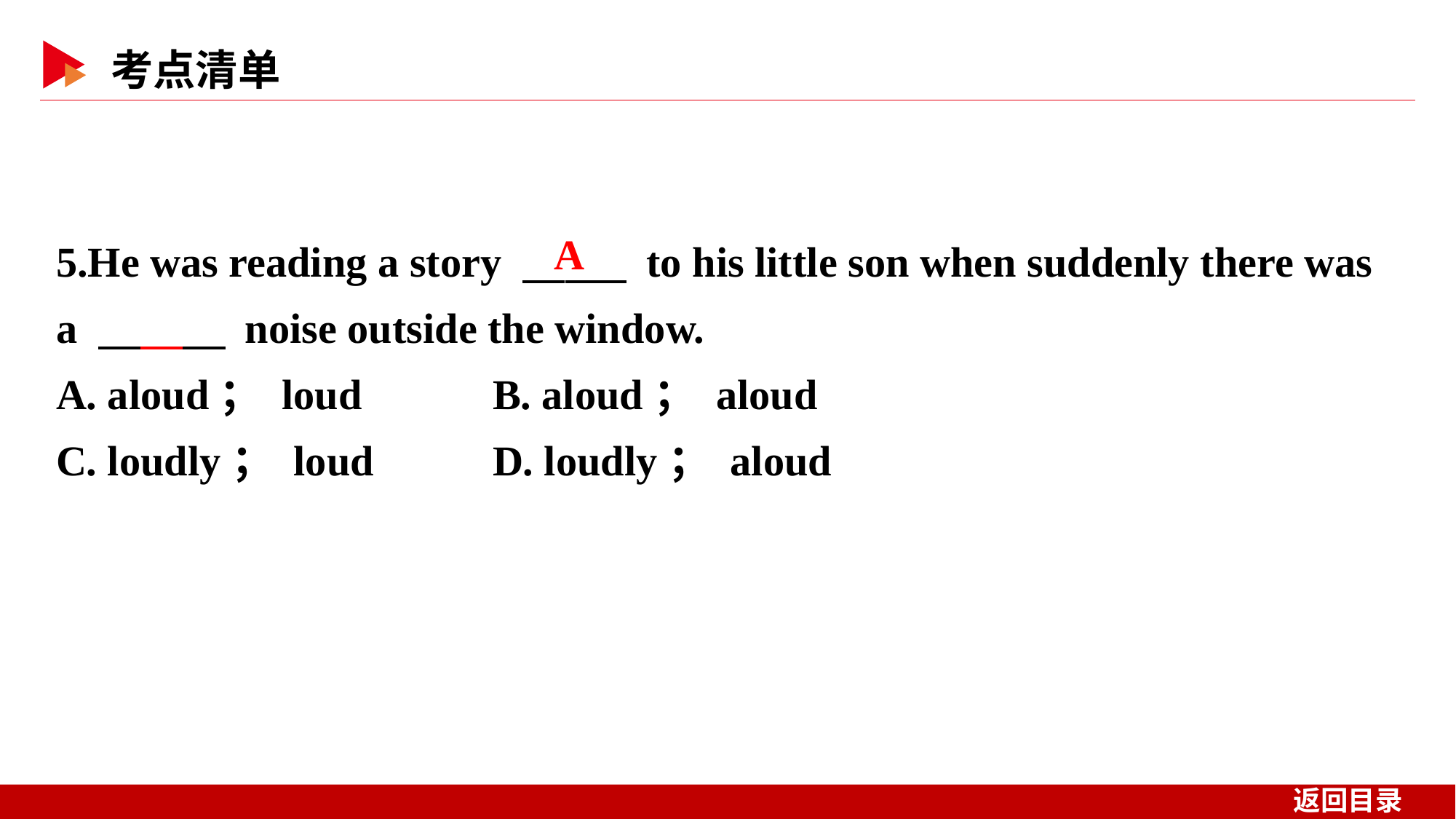

5.He was reading a story 　  　 to his little son when suddenly there was a 　　　 noise outside the window.
A. aloud； loud		B. aloud； aloud
C. loudly； loud		D. loudly； aloud
A